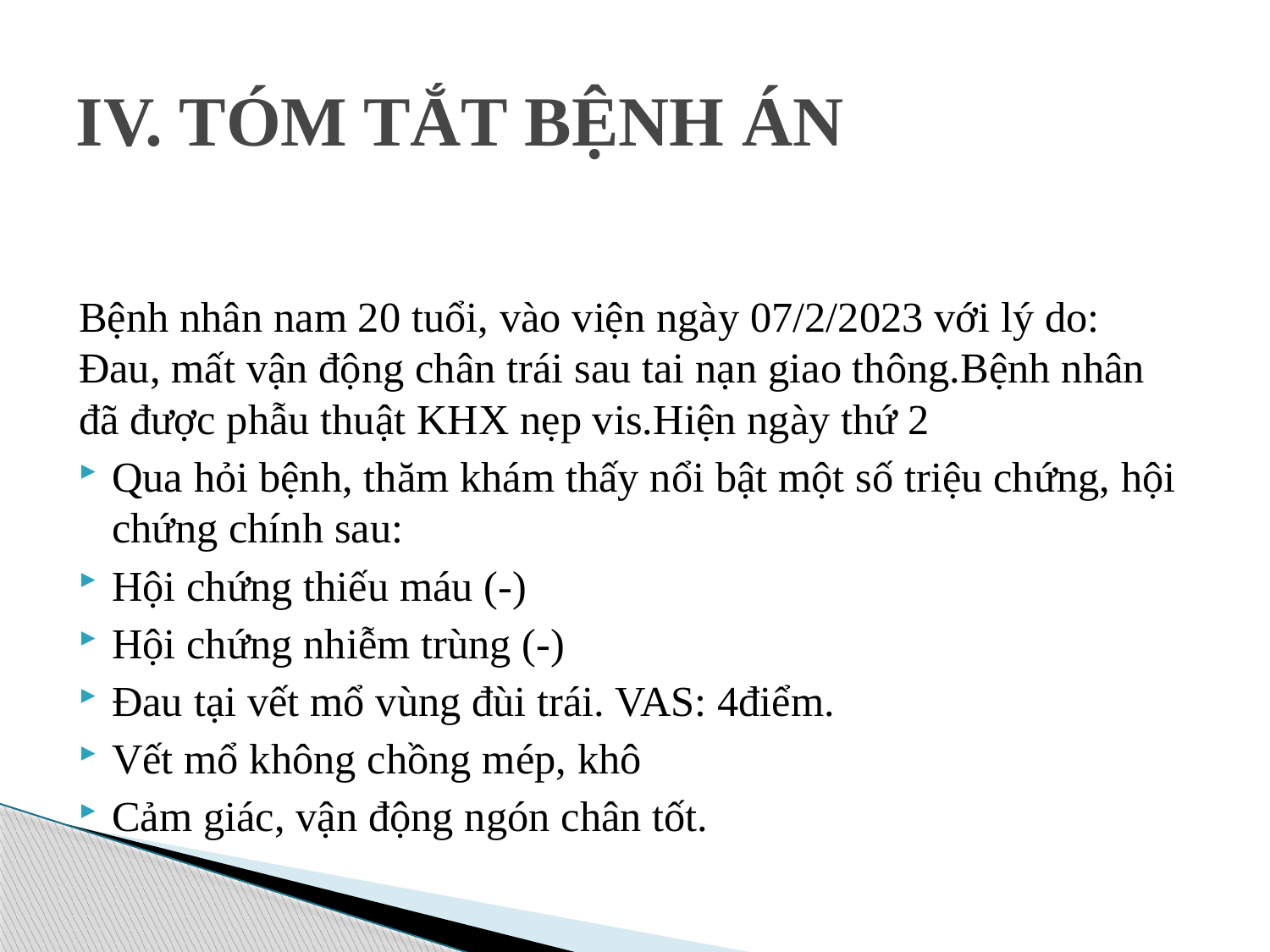

# IV. TÓM TẮT BỆNH ÁN

Bệnh nhân nam 20 tuổi, vào viện ngày 07/2/2023 với lý do: Đau, mất vận động chân trái sau tai nạn giao thông.Bệnh nhân đã được phẫu thuật KHX nẹp vis.Hiện ngày thứ 2
Qua hỏi bệnh, thăm khám thấy nổi bật một số triệu chứng, hội chứng chính sau:
Hội chứng thiếu máu (-)
Hội chứng nhiễm trùng (-)
Đau tại vết mổ vùng đùi trái. VAS: 4điểm.
Vết mổ không chồng mép, khô
Cảm giác, vận động ngón chân tốt.